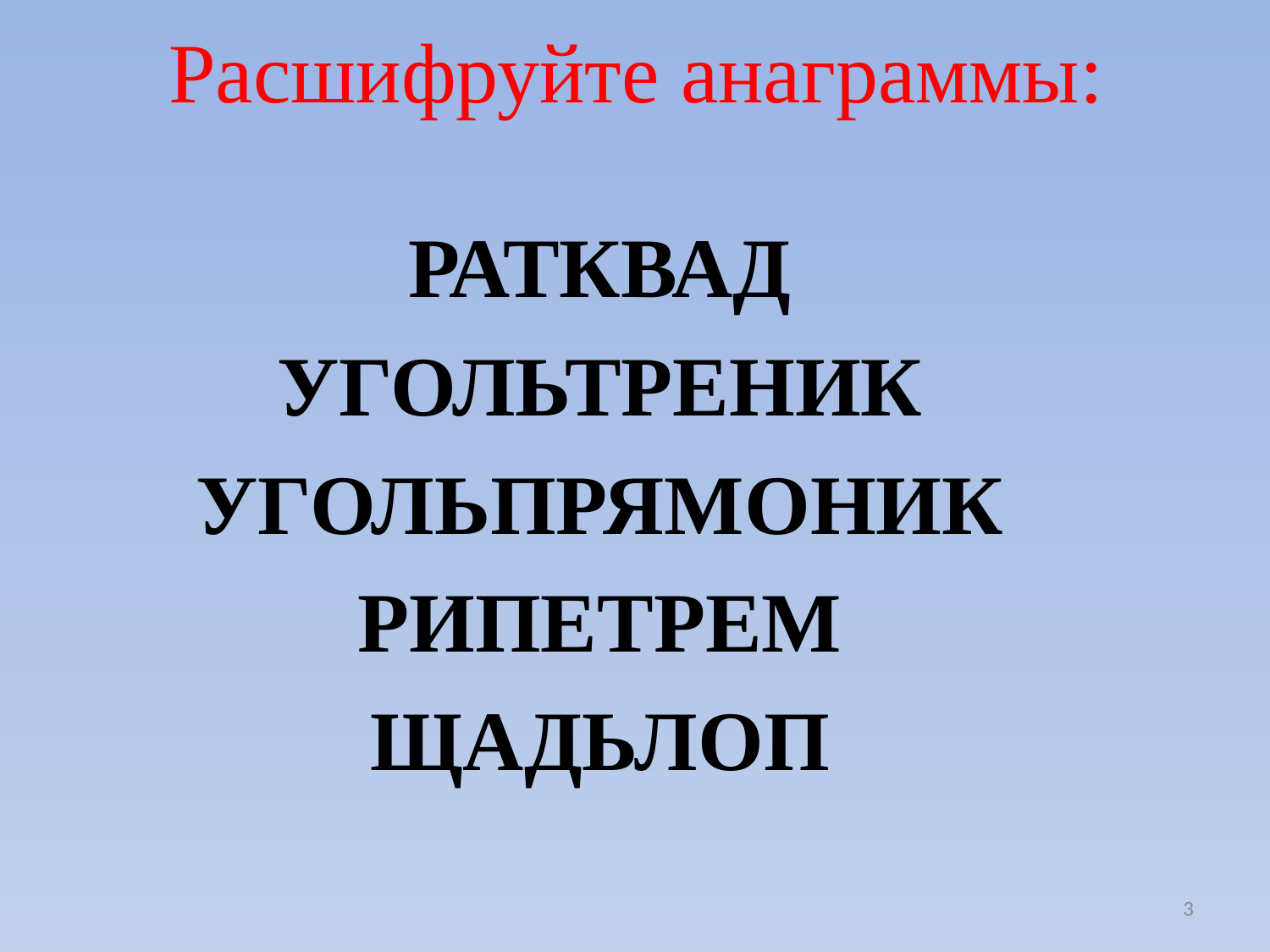

# Расшифруйте анаграммы:
РАТКВАД
УГОЛЬТРЕНИК
УГОЛЬПРЯМОНИК
РИПЕТРЕМ
ЩАДЬЛОП

3